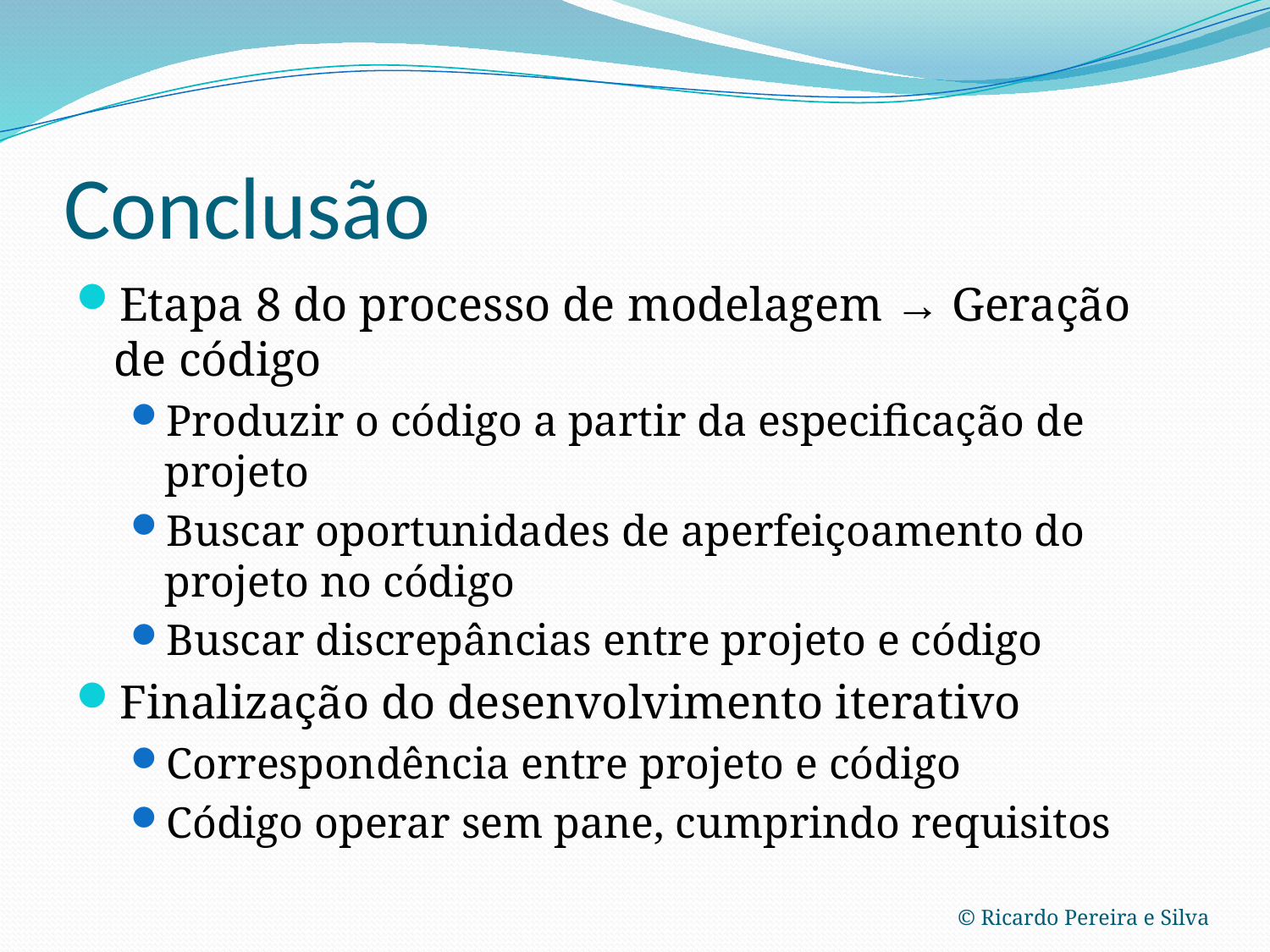

# Conclusão
Etapa 8 do processo de modelagem → Geração de código
Produzir o código a partir da especificação de projeto
Buscar oportunidades de aperfeiçoamento do projeto no código
Buscar discrepâncias entre projeto e código
Finalização do desenvolvimento iterativo
Correspondência entre projeto e código
Código operar sem pane, cumprindo requisitos

© Ricardo Pereira e Silva